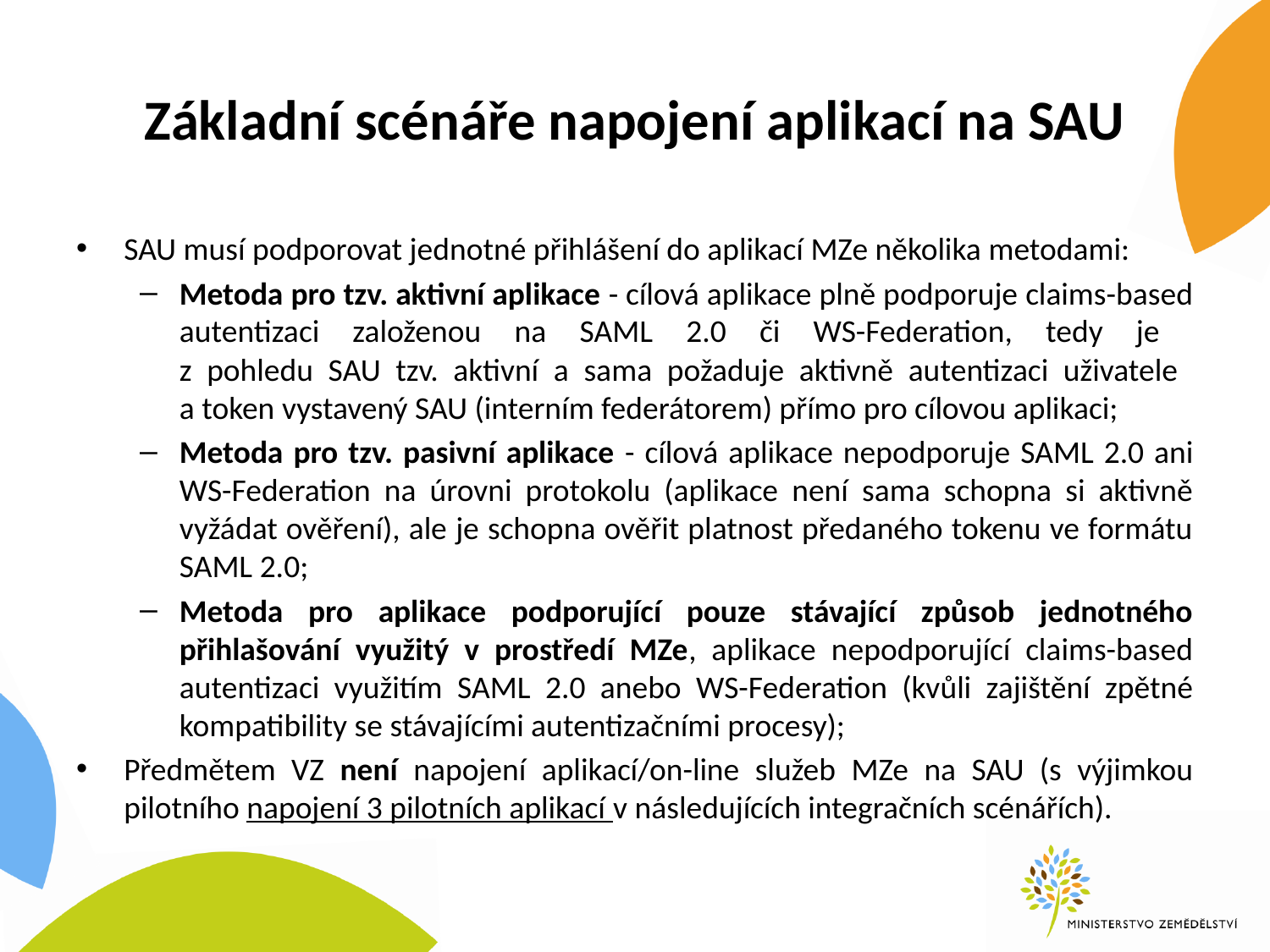

# Základní scénáře napojení aplikací na SAU
SAU musí podporovat jednotné přihlášení do aplikací MZe několika metodami:
Metoda pro tzv. aktivní aplikace - cílová aplikace plně podporuje claims-based autentizaci založenou na SAML 2.0 či WS-Federation, tedy je
z pohledu SAU tzv. aktivní a sama požaduje aktivně autentizaci uživatele
a token vystavený SAU (interním federátorem) přímo pro cílovou aplikaci;
Metoda pro tzv. pasivní aplikace - cílová aplikace nepodporuje SAML 2.0 ani WS-Federation na úrovni protokolu (aplikace není sama schopna si aktivně vyžádat ověření), ale je schopna ověřit platnost předaného tokenu ve formátu SAML 2.0;
Metoda pro aplikace podporující pouze stávající způsob jednotného přihlašování využitý v prostředí MZe, aplikace nepodporující claims-based autentizaci využitím SAML 2.0 anebo WS-Federation (kvůli zajištění zpětné kompatibility se stávajícími autentizačními procesy);
Předmětem VZ není napojení aplikací/on-line služeb MZe na SAU (s výjimkou pilotního napojení 3 pilotních aplikací v následujících integračních scénářích).